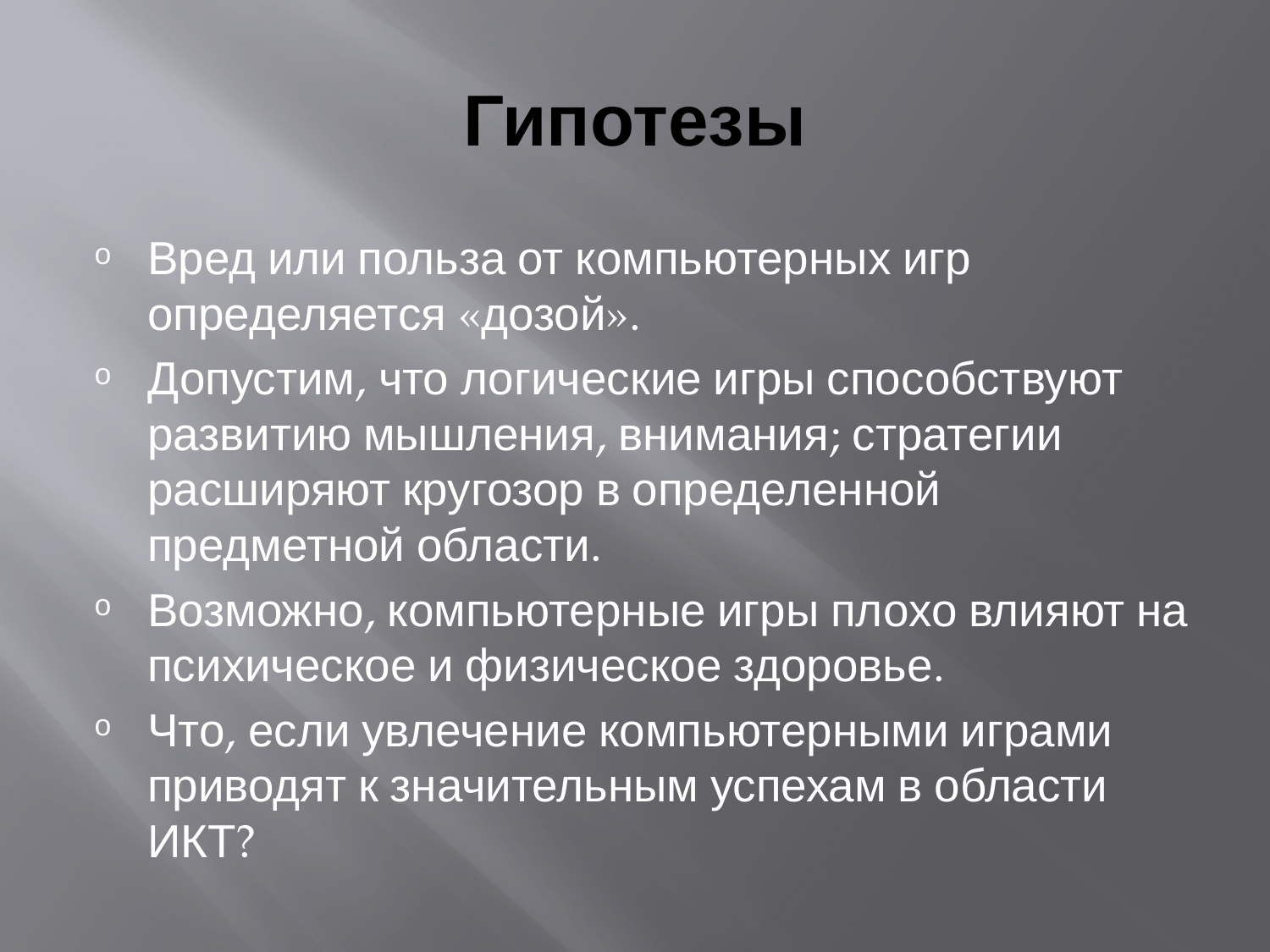

# Гипотезы
Вред или польза от компьютерных игр определяется «дозой».
Допустим, что логические игры способствуют развитию мышления, внимания; стратегии расширяют кругозор в определенной предметной области.
Возможно, компьютерные игры плохо влияют на психическое и физическое здоровье.
Что, если увлечение компьютерными играми приводят к значительным успехам в области ИКТ?